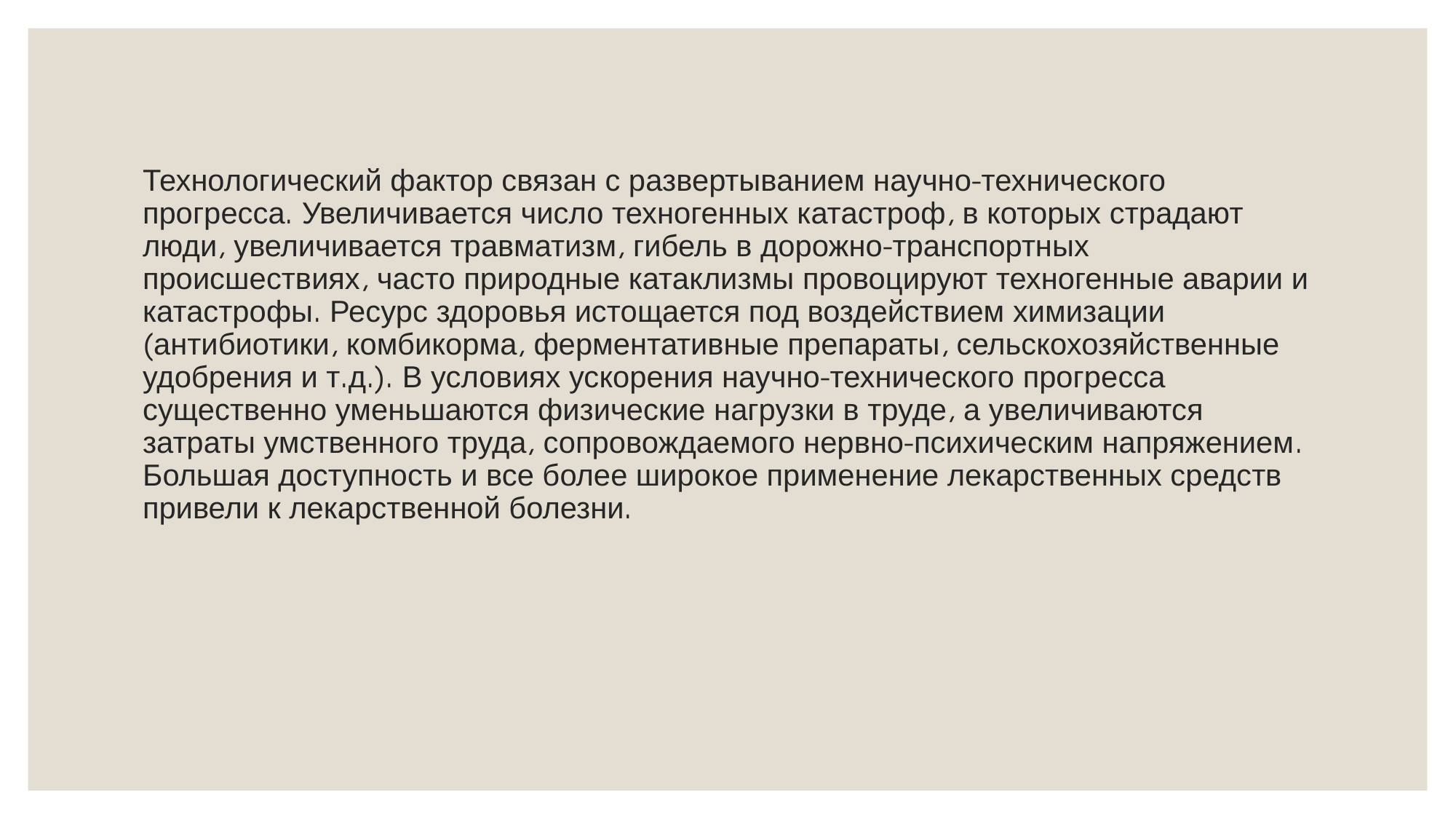

# Технологический фактор связан с развертыванием научно-технического прогресса. Увеличивается число техногенных катастроф, в которых страдают люди, увеличивается травматизм, гибель в дорожно-транспортных происшествиях, часто природные катаклизмы провоцируют техногенные аварии и катастрофы. Ресурс здоровья истощается под воздействием химизации (антибиотики, комбикорма, ферментативные препараты, сельскохозяйственные удобрения и т.д.). В условиях ускорения научно-технического прогресса существенно уменьшаются физические нагрузки в труде, а увеличиваются затраты умственного труда, сопровождаемого нервно-психическим напряжением. Большая доступность и все более широкое применение лекарственных средств привели к лекарственной болезни.